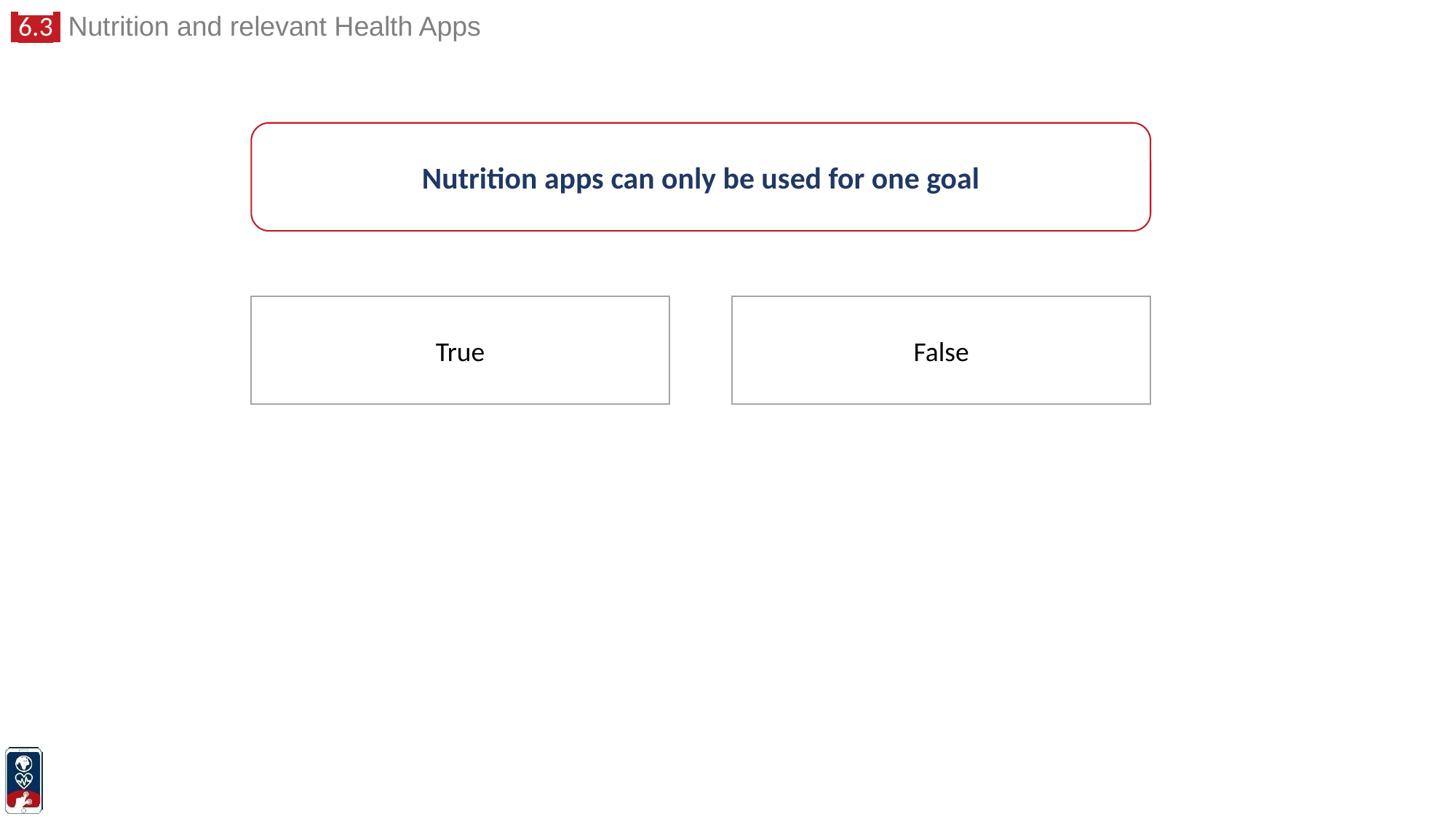

Nutrition apps can only be used for one goal
False
True